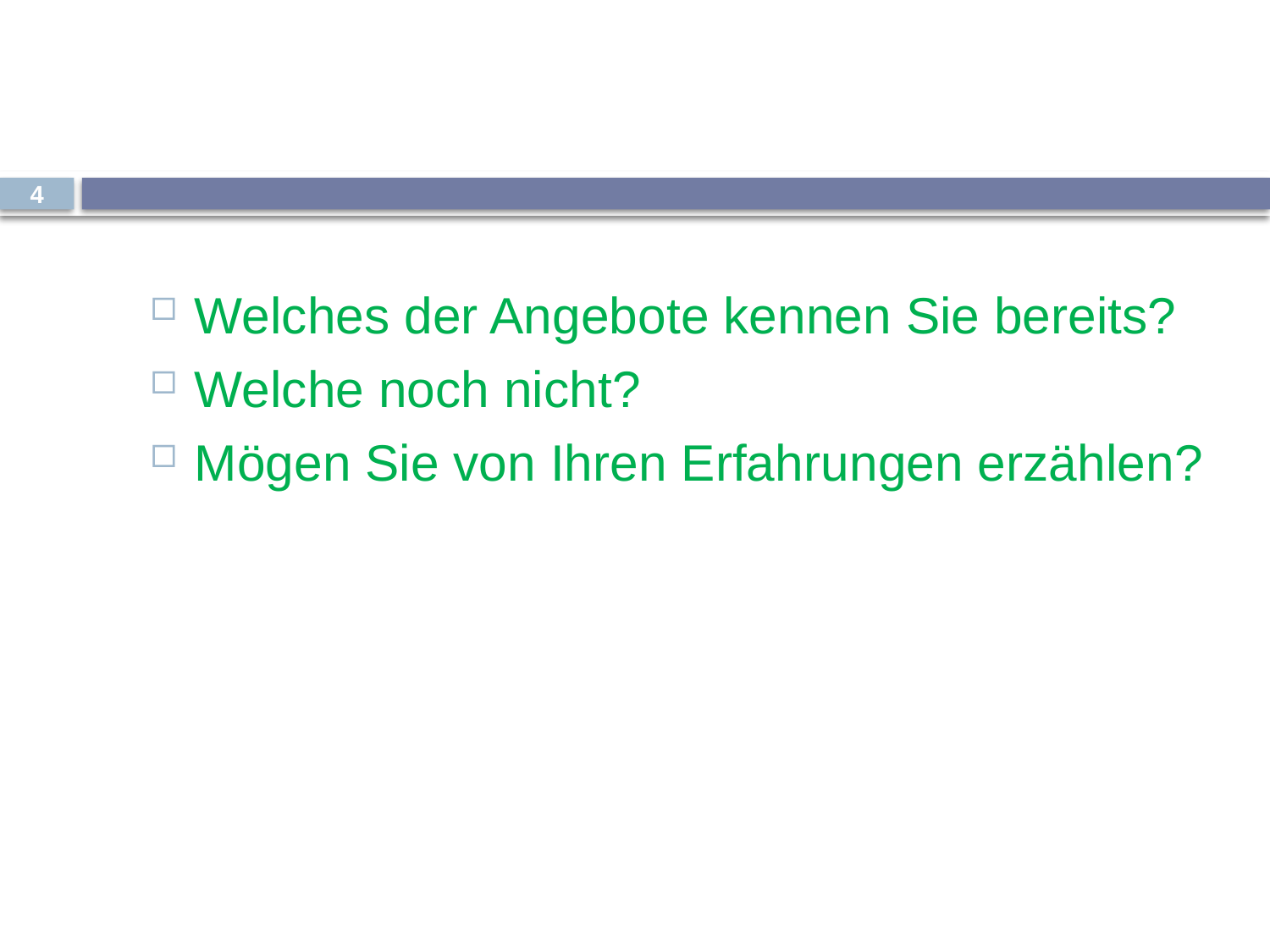

#
4
Welches der Angebote kennen Sie bereits?
Welche noch nicht?
Mögen Sie von Ihren Erfahrungen erzählen?